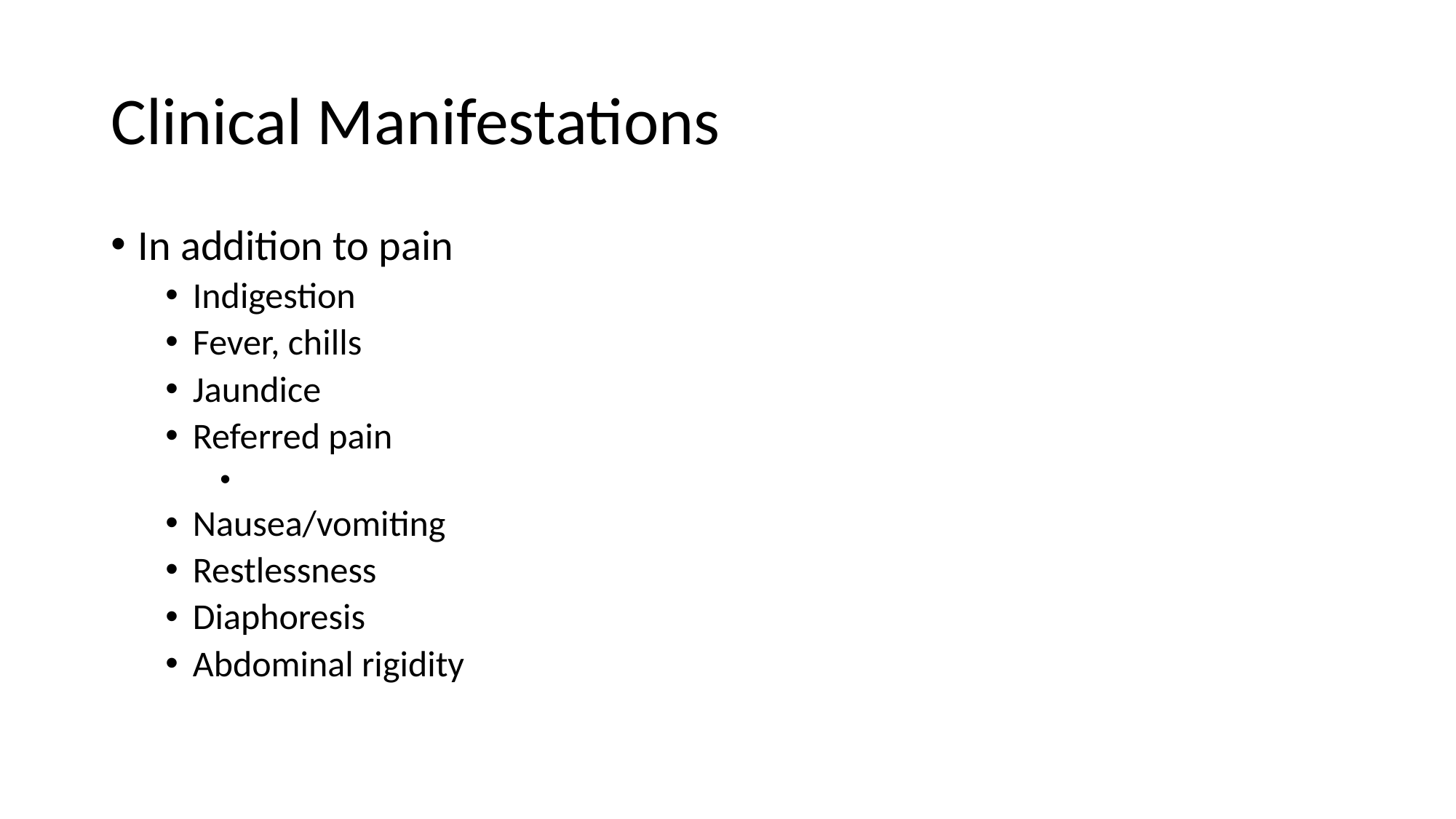

# Clinical Manifestations
In addition to pain
Indigestion
Fever, chills
Jaundice
Referred pain

Nausea/vomiting
Restlessness
Diaphoresis
Abdominal rigidity